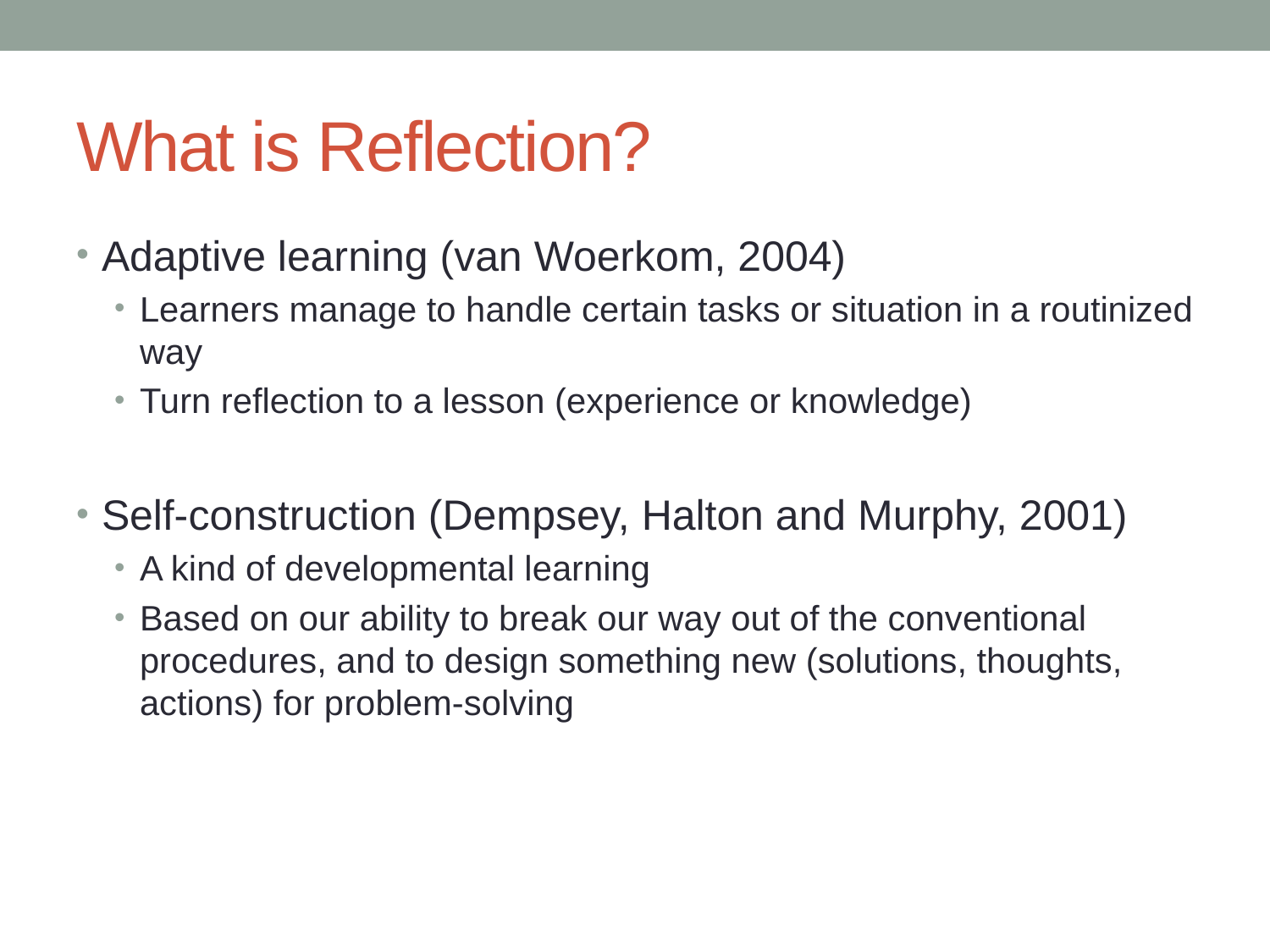

# What is Reflection?
Adaptive learning (van Woerkom, 2004)
Learners manage to handle certain tasks or situation in a routinized way
Turn reflection to a lesson (experience or knowledge)

Self-construction (Dempsey, Halton and Murphy, 2001)
A kind of developmental learning
Based on our ability to break our way out of the conventional procedures, and to design something new (solutions, thoughts, actions) for problem-solving